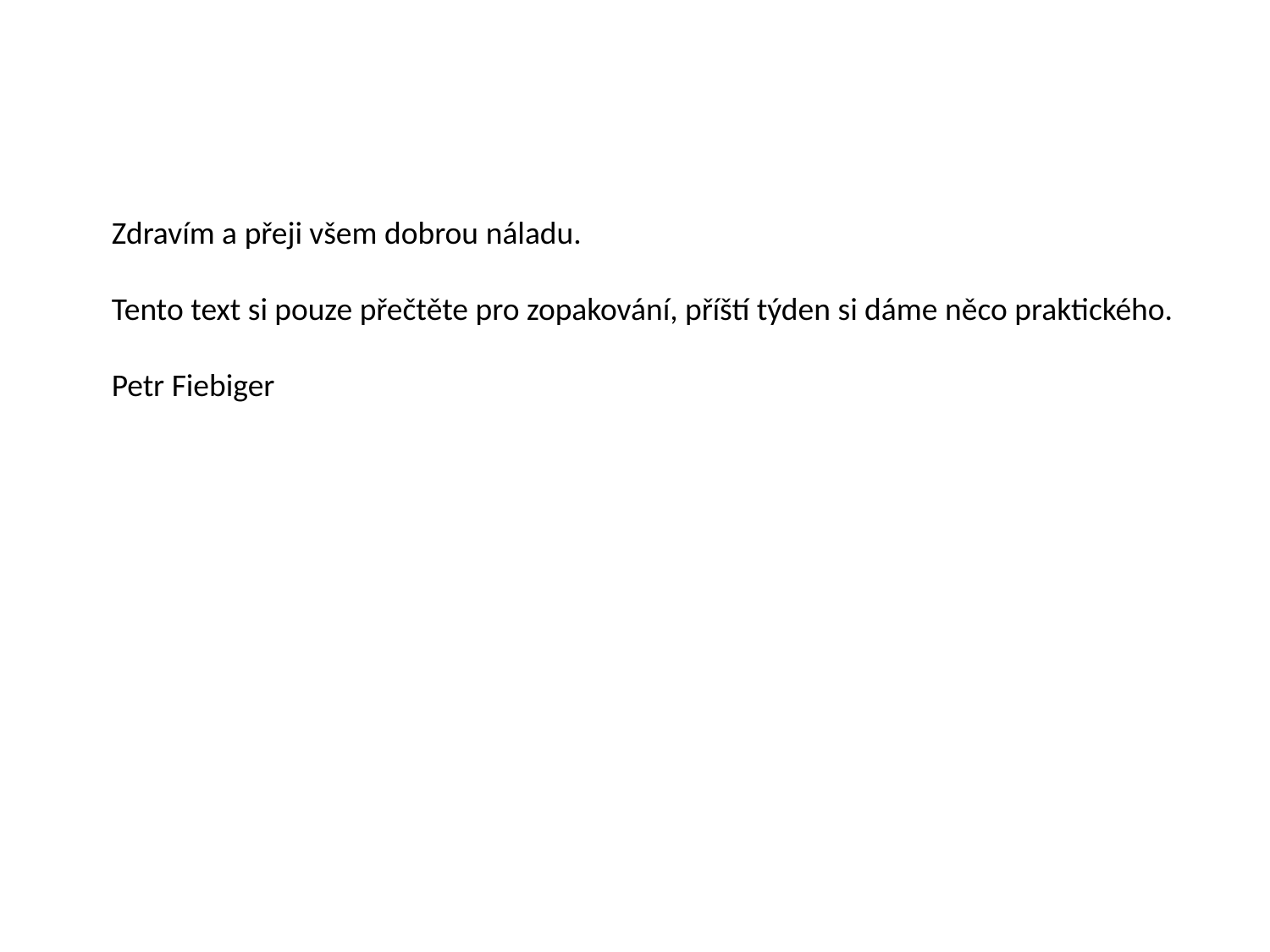

Zdravím a přeji všem dobrou náladu.

Tento text si pouze přečtěte pro zopakování, příští týden si dáme něco praktického.

Petr Fiebiger